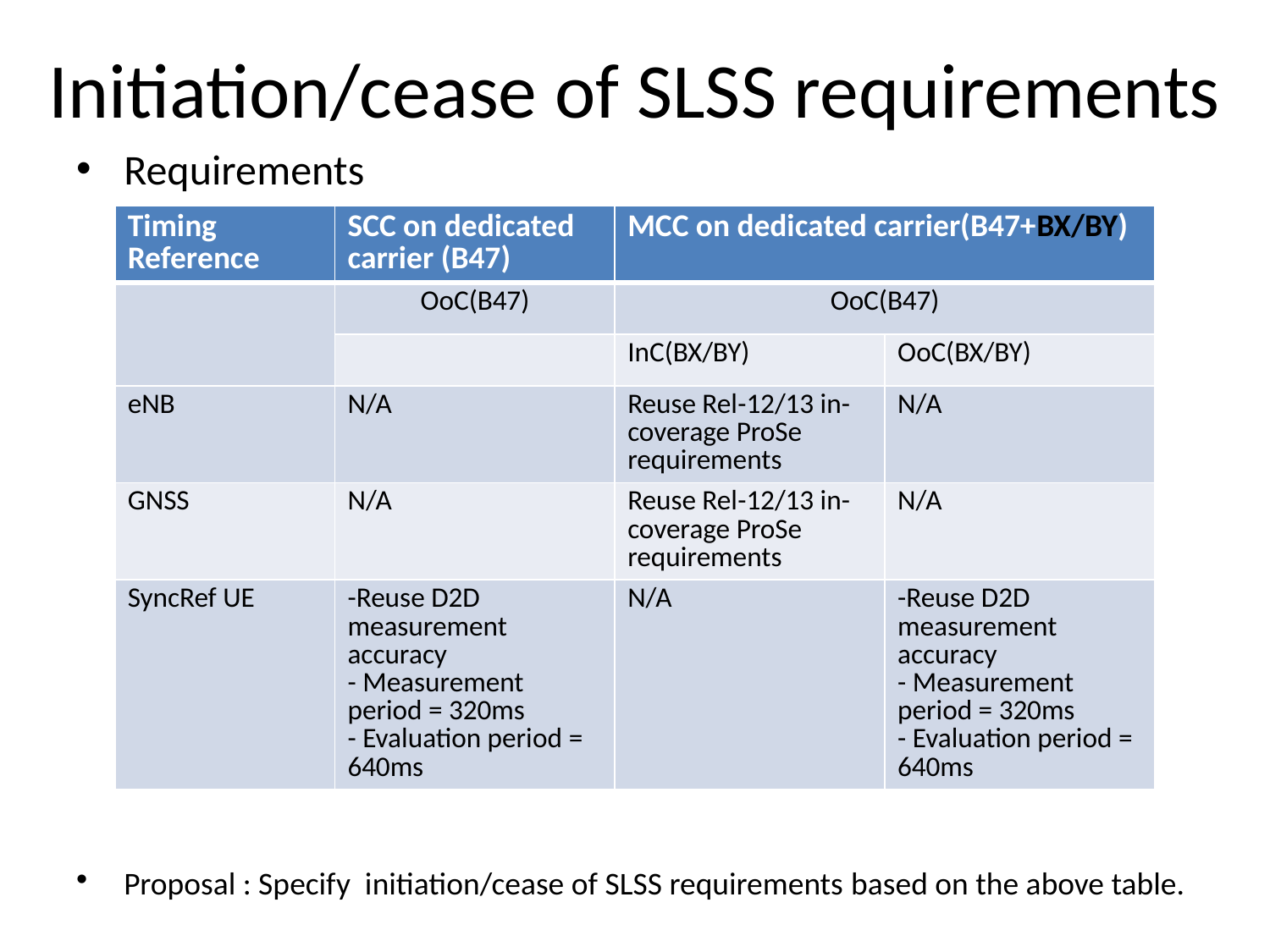

# Initiation/cease of SLSS requirements
Requirements

Proposal : Specify  initiation/cease of SLSS requirements based on the above table.

| Timing Reference | SCC on dedicated carrier (B47) | MCC on dedicated carrier(B47+BX/BY) |  |
| --- | --- | --- | --- |
|  | OoC(B47) | OoC(B47) |  |
|  |  | InC(BX/BY) | OoC(BX/BY) |
| eNB | N/A | Reuse Rel-12/13 in-coverage ProSe requirements | N/A |
| GNSS | N/A | Reuse Rel-12/13 in-coverage ProSe requirements | N/A |
| SyncRef UE | -Reuse D2D measurement accuracy - Measurement period = 320ms - Evaluation period = 640ms | N/A | -Reuse D2D measurement accuracy - Measurement period = 320ms - Evaluation period = 640ms |